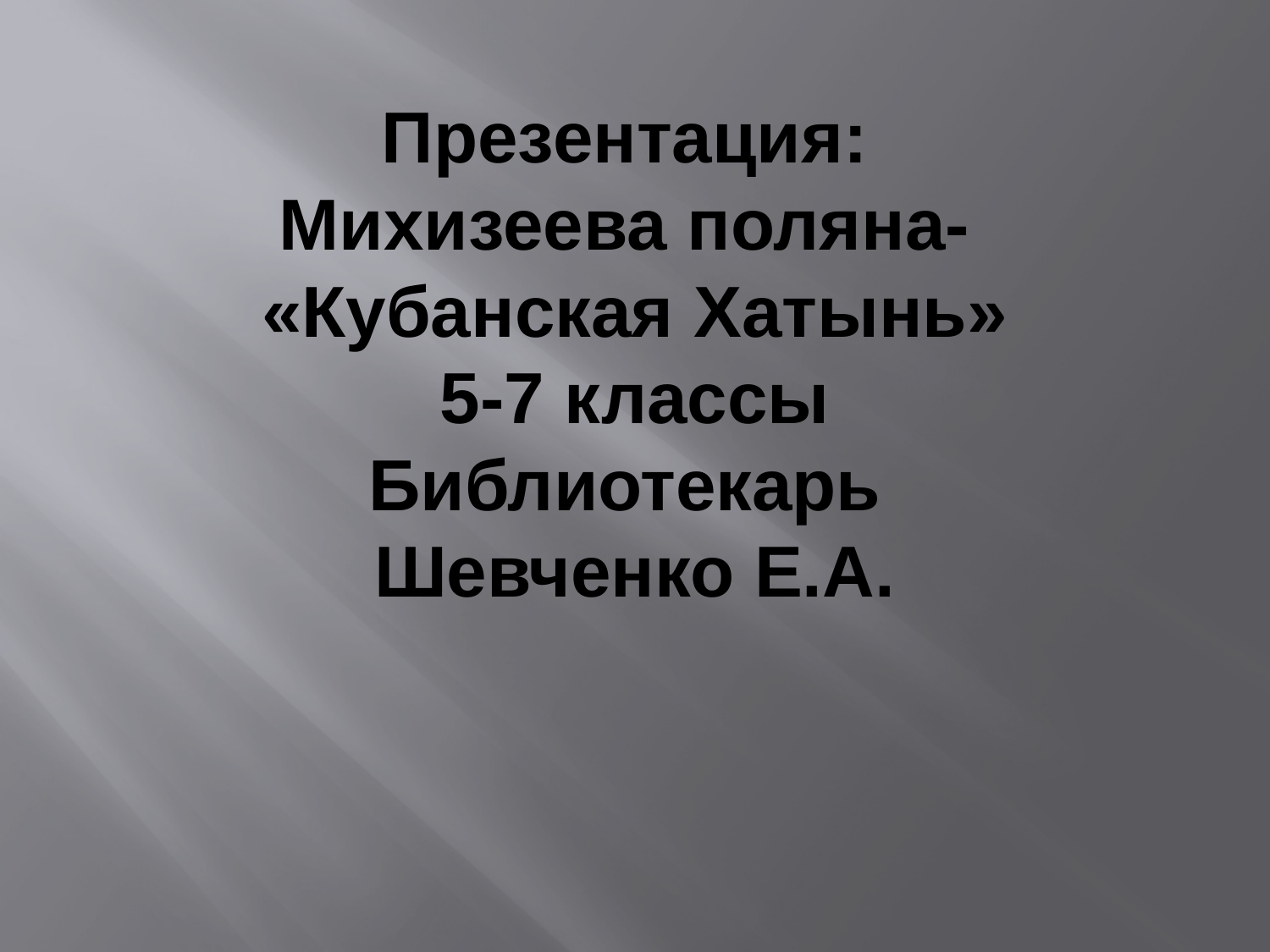

# Презентация: Михизеева поляна- «Кубанская Хатынь» 5-7 классы Библиотекарь Шевченко Е.А.